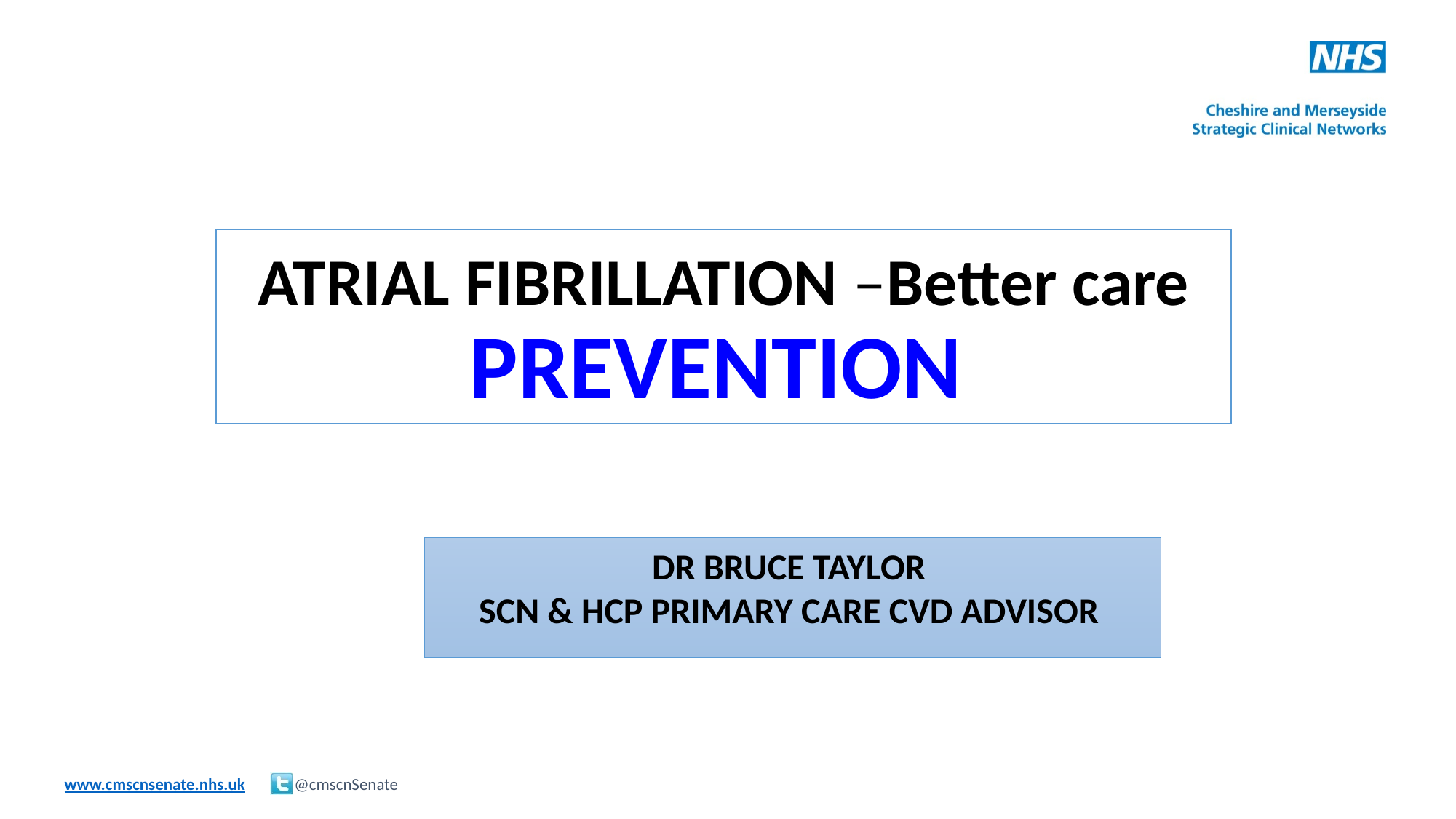

# ATRIAL FIBRILLATION –Better care PREVENTION
DR BRUCE TAYLOR
SCN & HCP PRIMARY CARE CVD ADVISOR